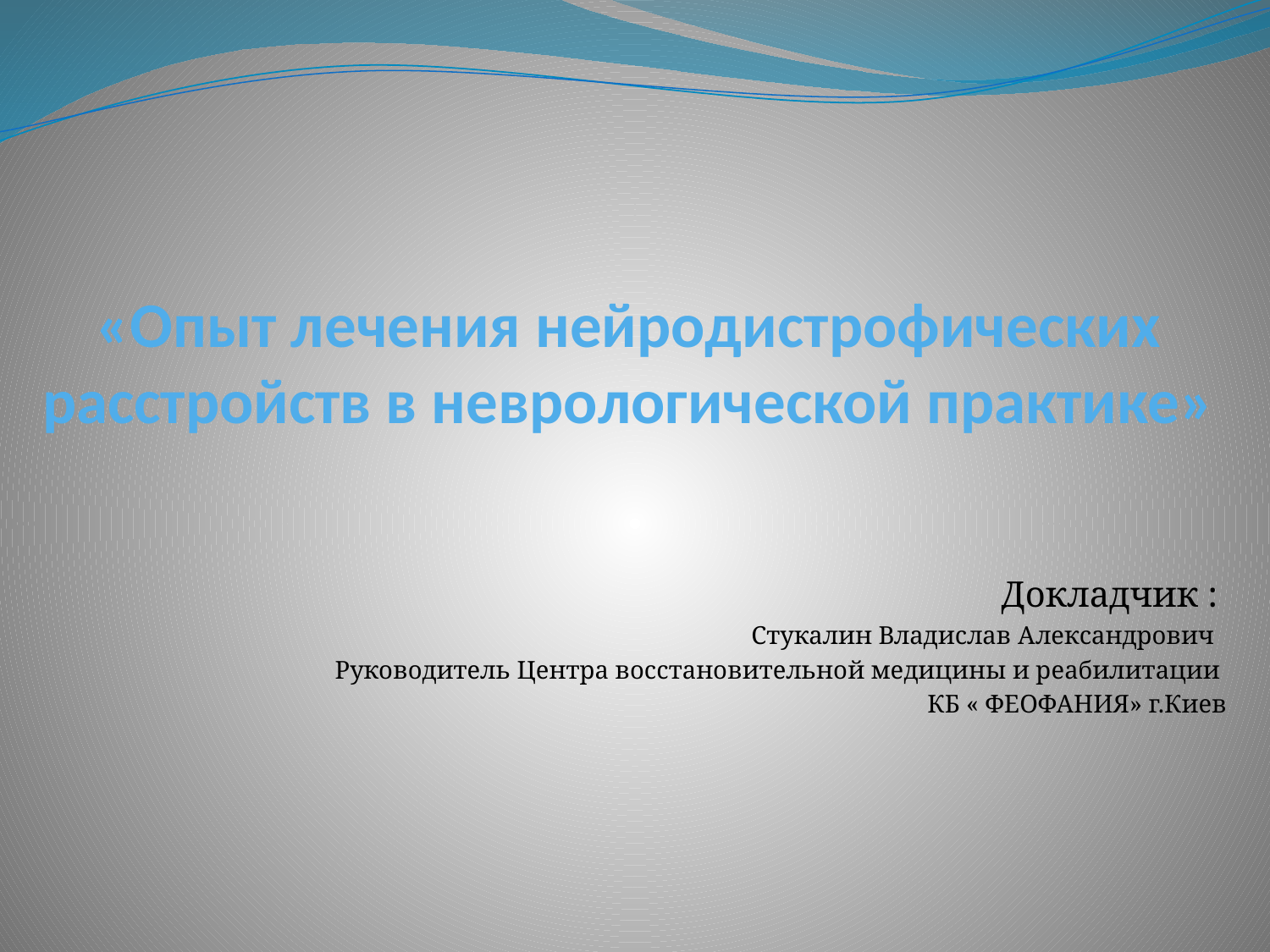

# «Опыт лечения нейродистрофических расстройств в неврологической практике»
                                                   Докладчик :
Стукалин Владислав Александрович
Руководитель Центра восстановительной медицины и реабилитации
                                                                                          КБ « ФЕОФАНИЯ» г.Киев